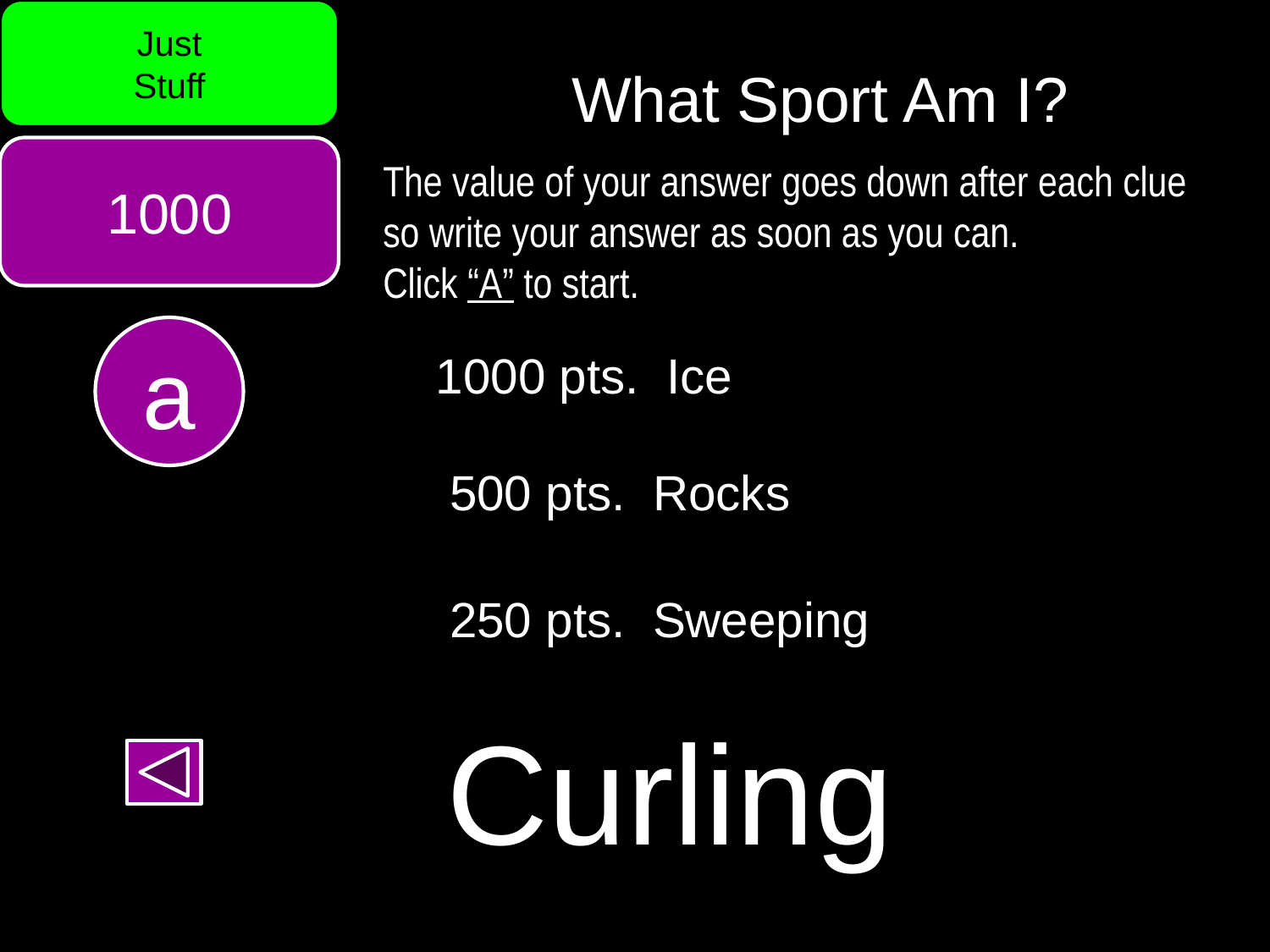

Just
Stuff
What Sport Am I?
1000
The value of your answer goes down after each clue so write your answer as soon as you can.
Click “A” to start.
a
1000 pts.  Ice
 500 pts.  Rocks
 250 pts.  Sweeping
Curling